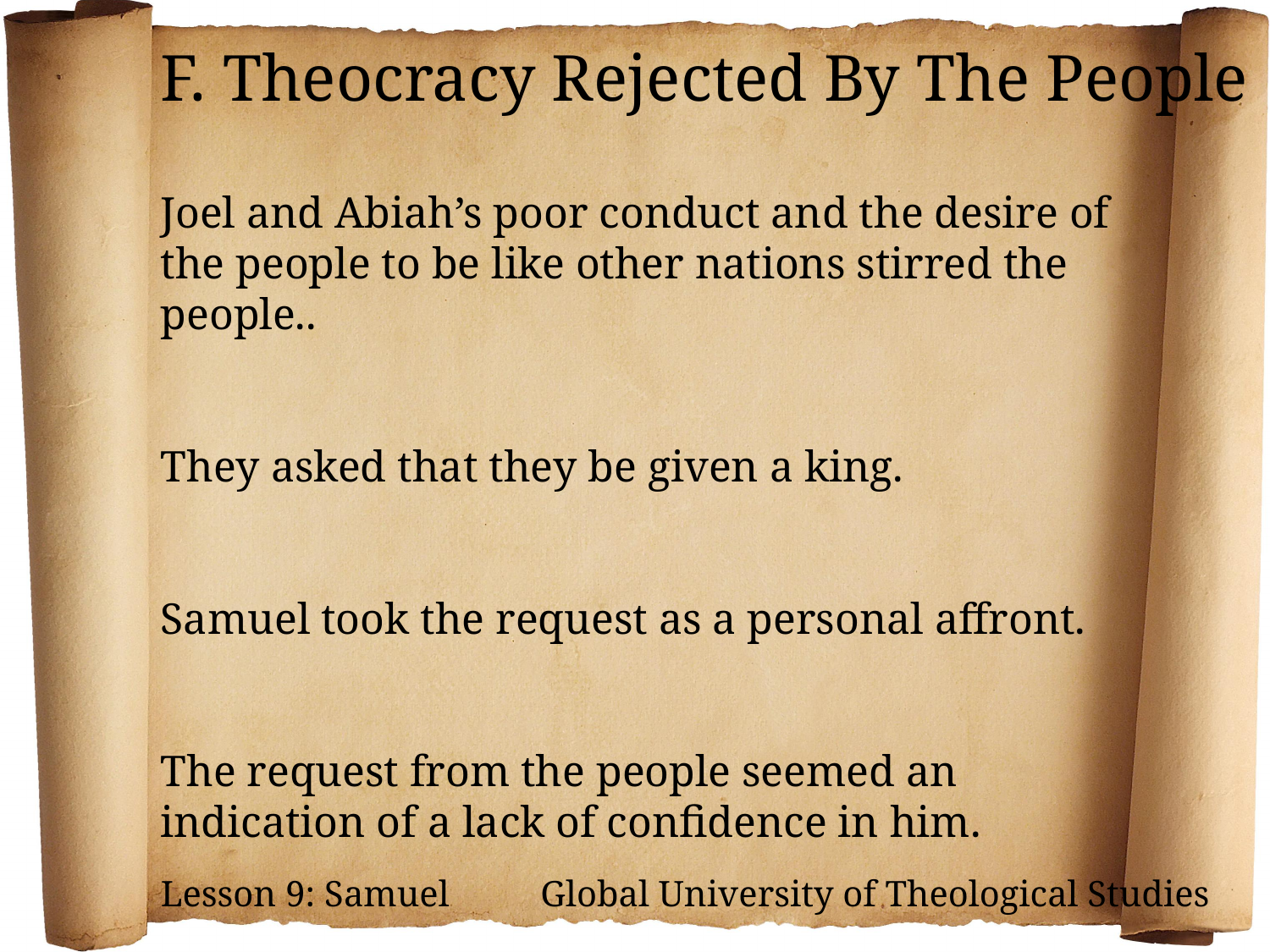

F. Theocracy Rejected By The People
Joel and Abiah’s poor conduct and the desire of the people to be like other nations stirred the people..

They asked that they be given a king.

Samuel took the request as a personal affront.

The request from the people seemed an indication of a lack of confidence in him.
Lesson 9: Samuel          Global University of Theological Studies